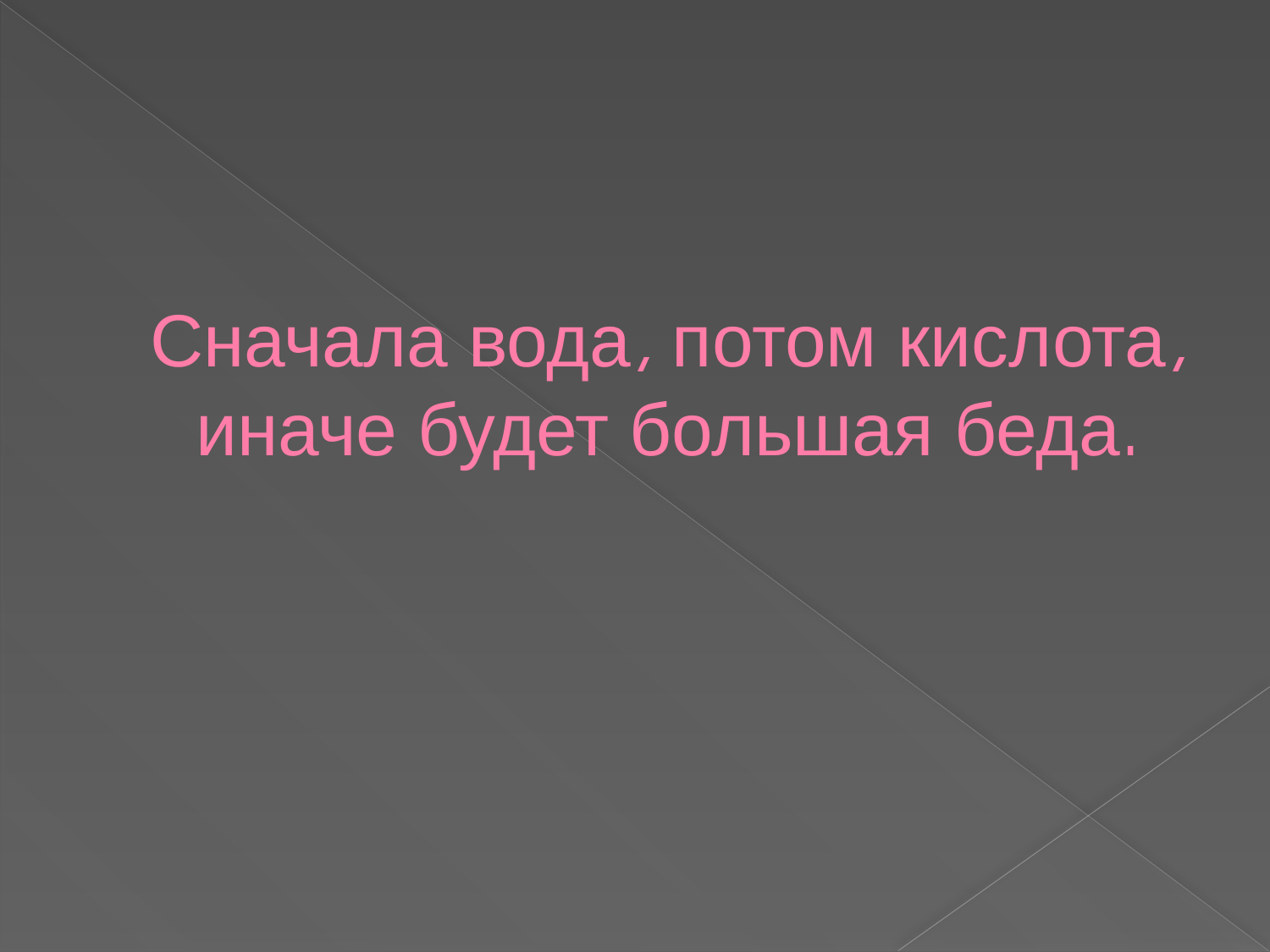

# Сначала вода, потом кислота, иначе будет большая беда.